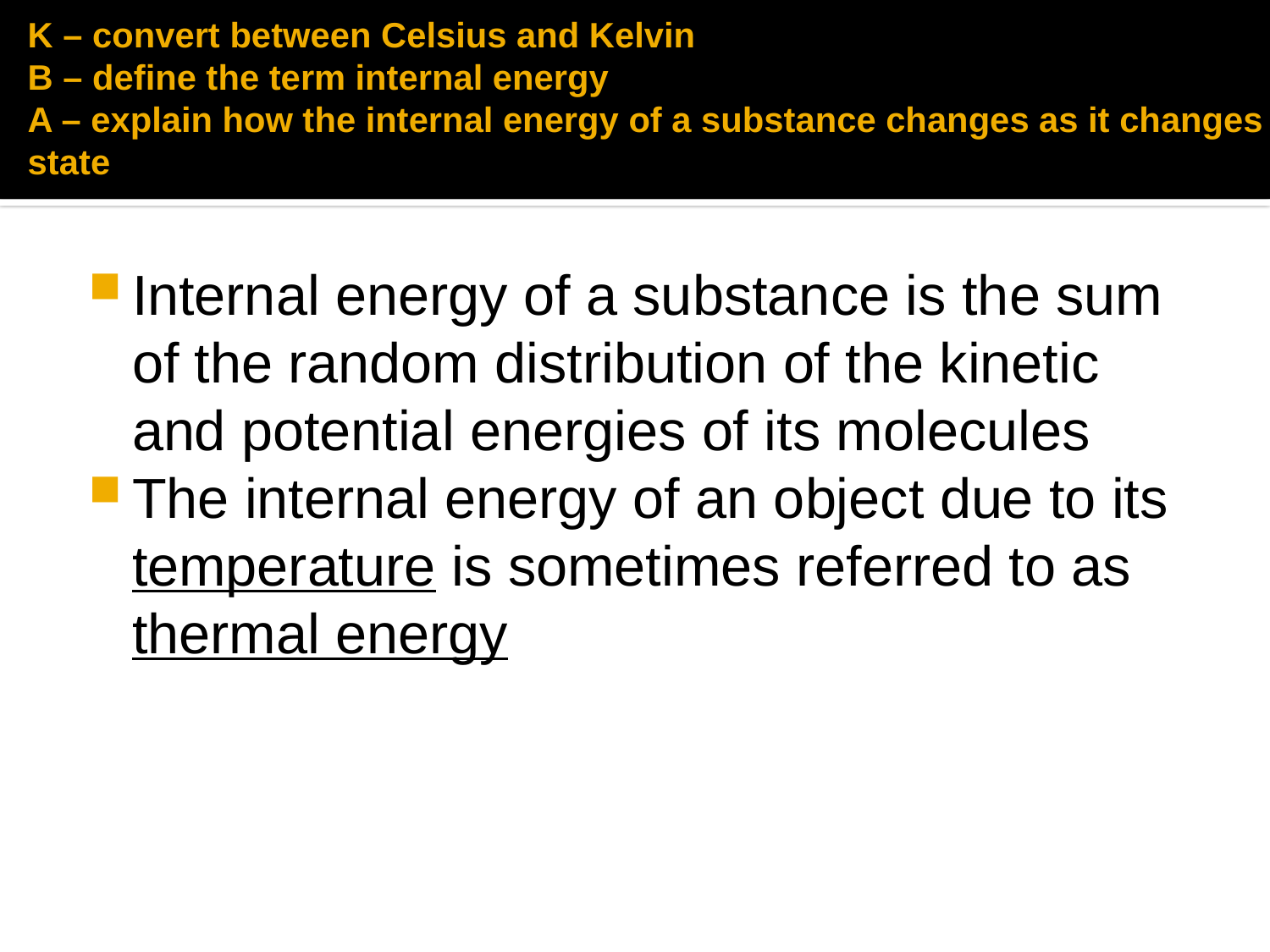

# K – convert between Celsius and Kelvin B – define the term internal energy A – explain how the internal energy of a substance changes as it changes state
Internal energy of a substance is the sum of the random distribution of the kinetic and potential energies of its molecules
The internal energy of an object due to its temperature is sometimes referred to as thermal energy